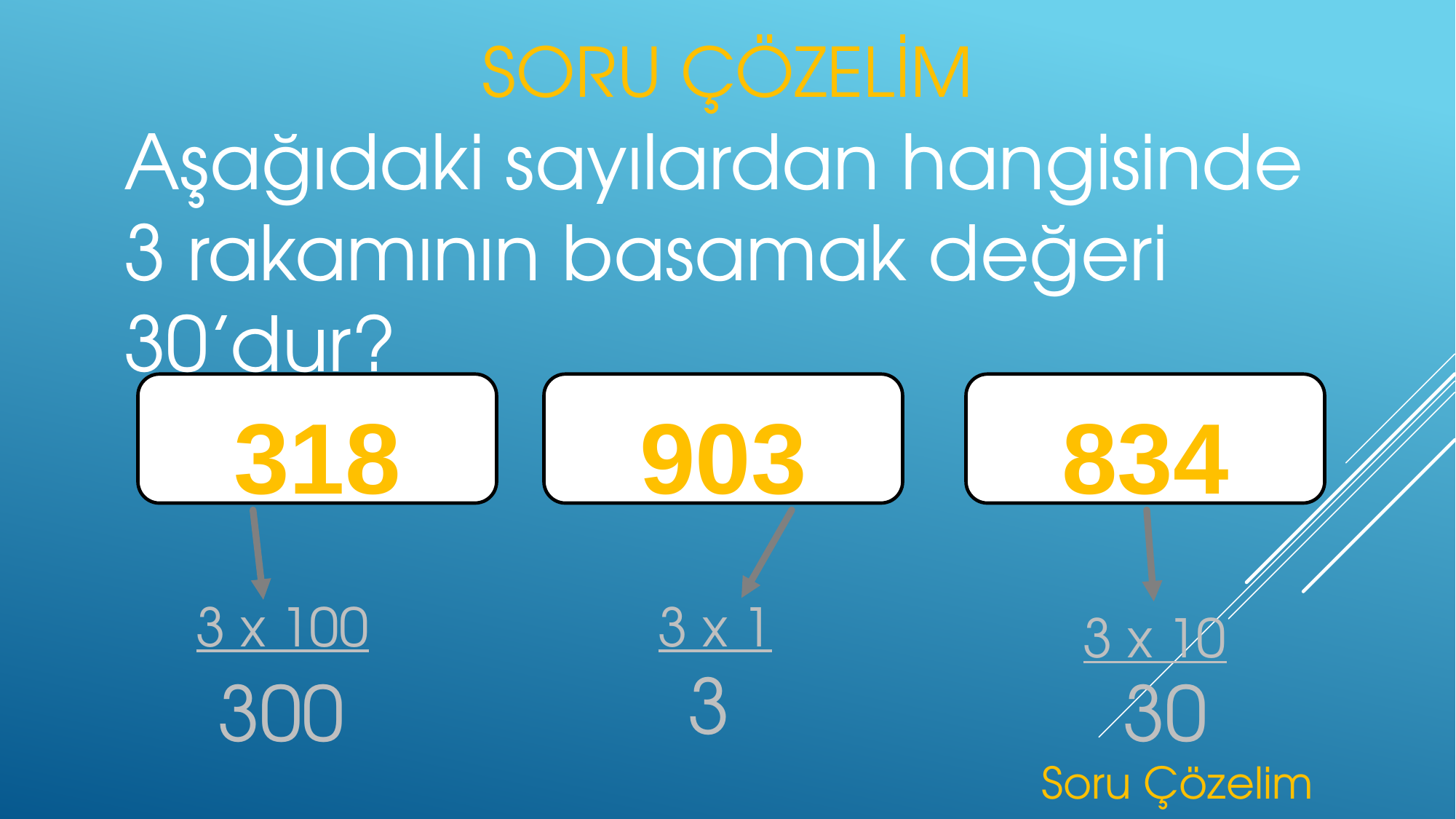

# Soru Çözelim
Aşağıdaki sayılardan hangisinde 3 rakamının basamak değeri 30’dur?
834
903
318
3 x 100
3 x 1
3 x 10
3
300
30
Soru Çözelim